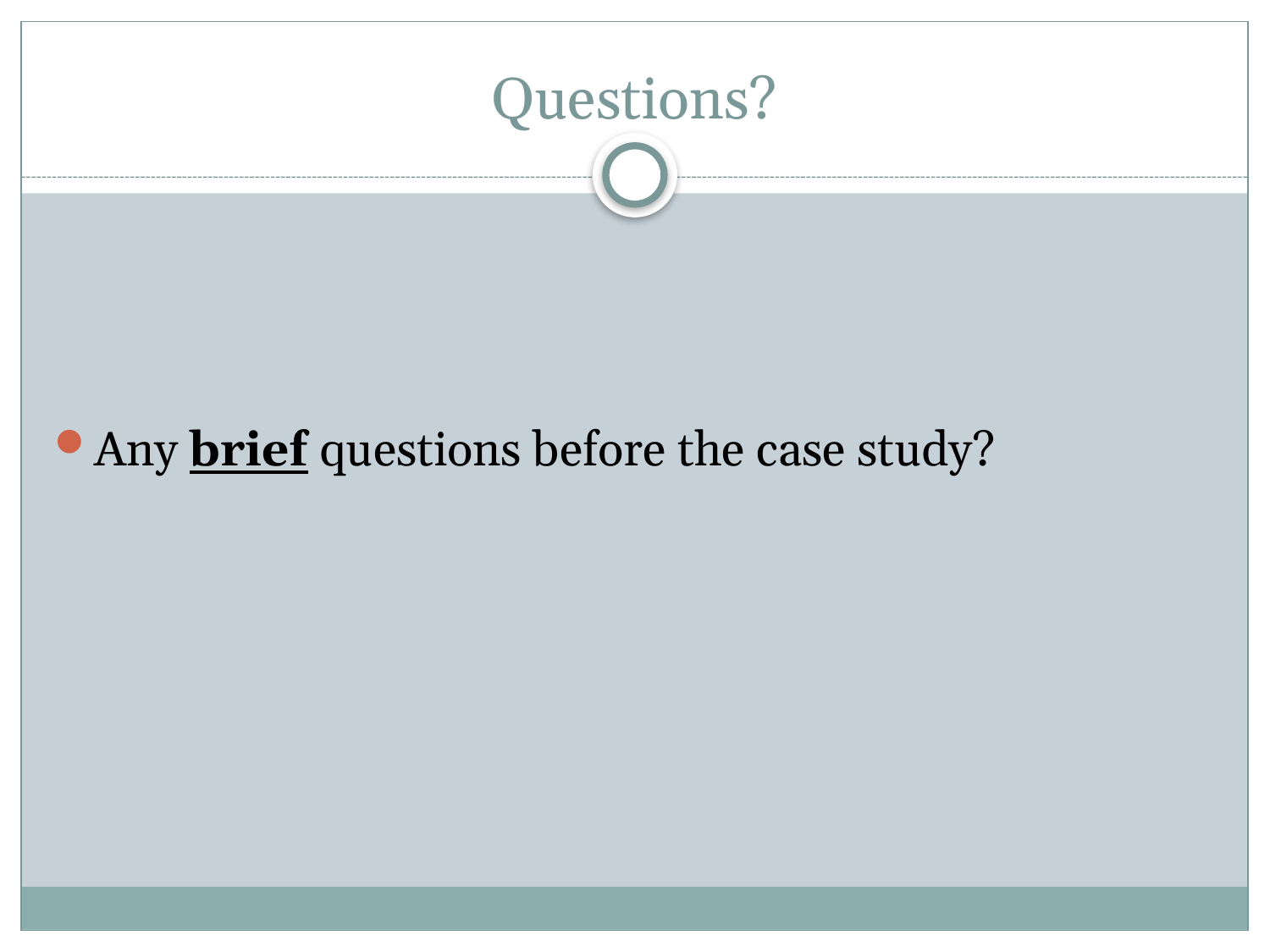

# Questions?

Any brief questions before the case study?